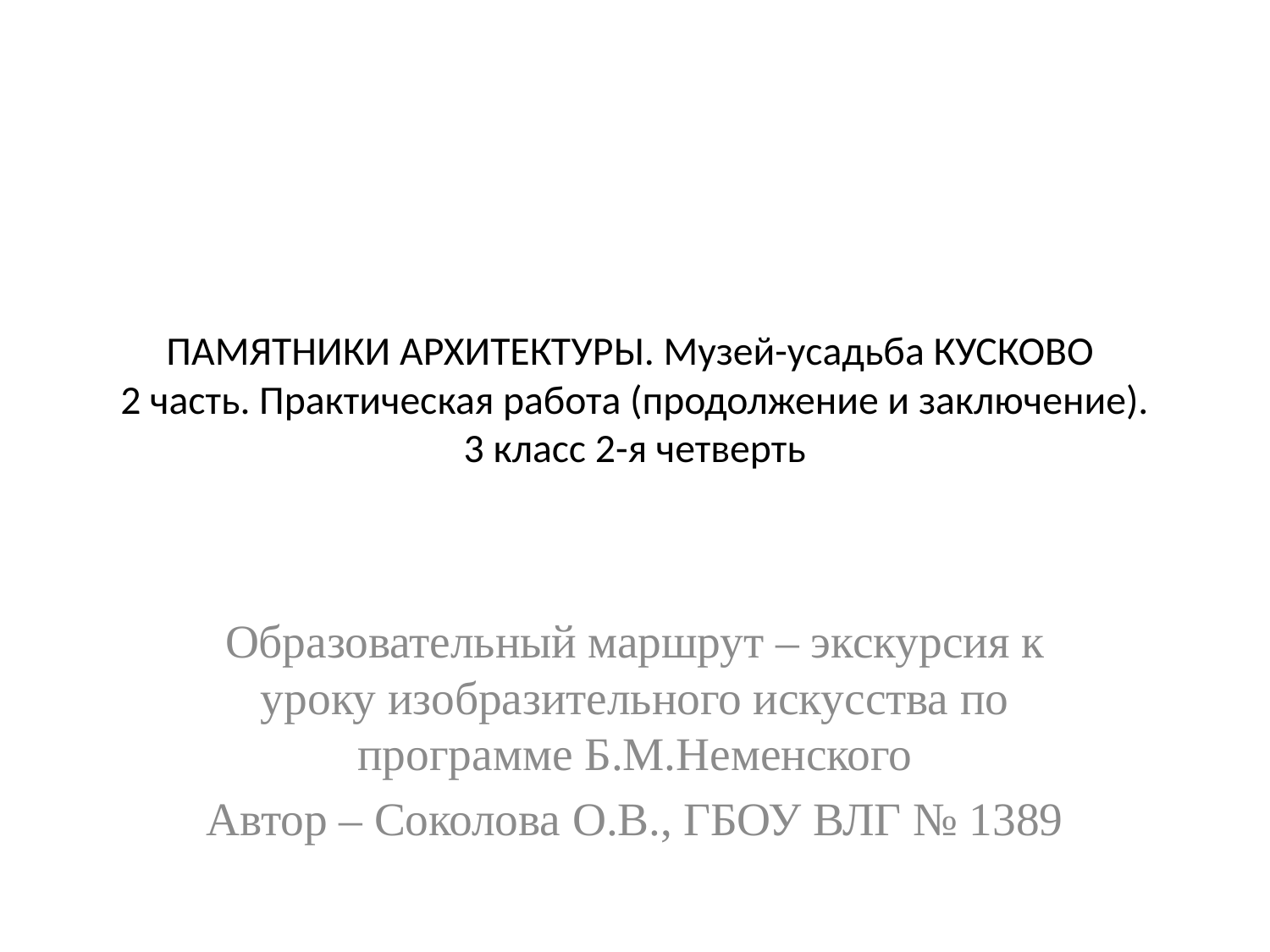

# ПАМЯТНИКИ АРХИТЕКТУРЫ. Музей-усадьба КУСКОВО 2 часть. Практическая работа (продолжение и заключение). 3 класс 2-я четверть
Образовательный маршрут – экскурсия к уроку изобразительного искусства по программе Б.М.Неменского
Автор – Соколова О.В., ГБОУ ВЛГ № 1389